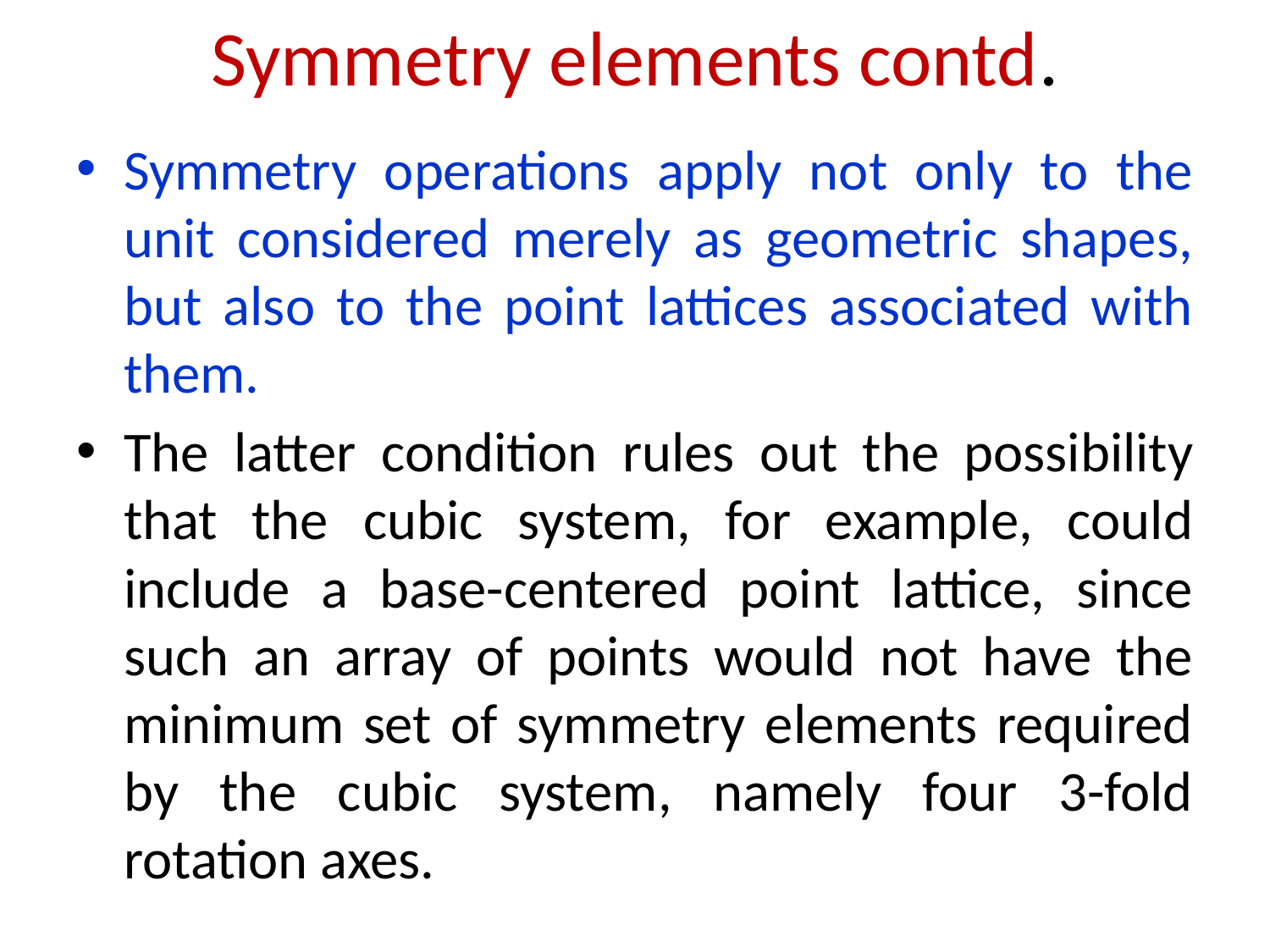

# Symmetry elements contd.
Symmetry operations apply not only to the unit considered merely as geometric shapes, but also to the point lattices associated with them.
The latter condition rules out the possibility that the cubic system, for example, could include a base-centered point lattice, since such an array of points would not have the minimum set of symmetry elements required by the cubic system, namely four 3-fold rotation axes.